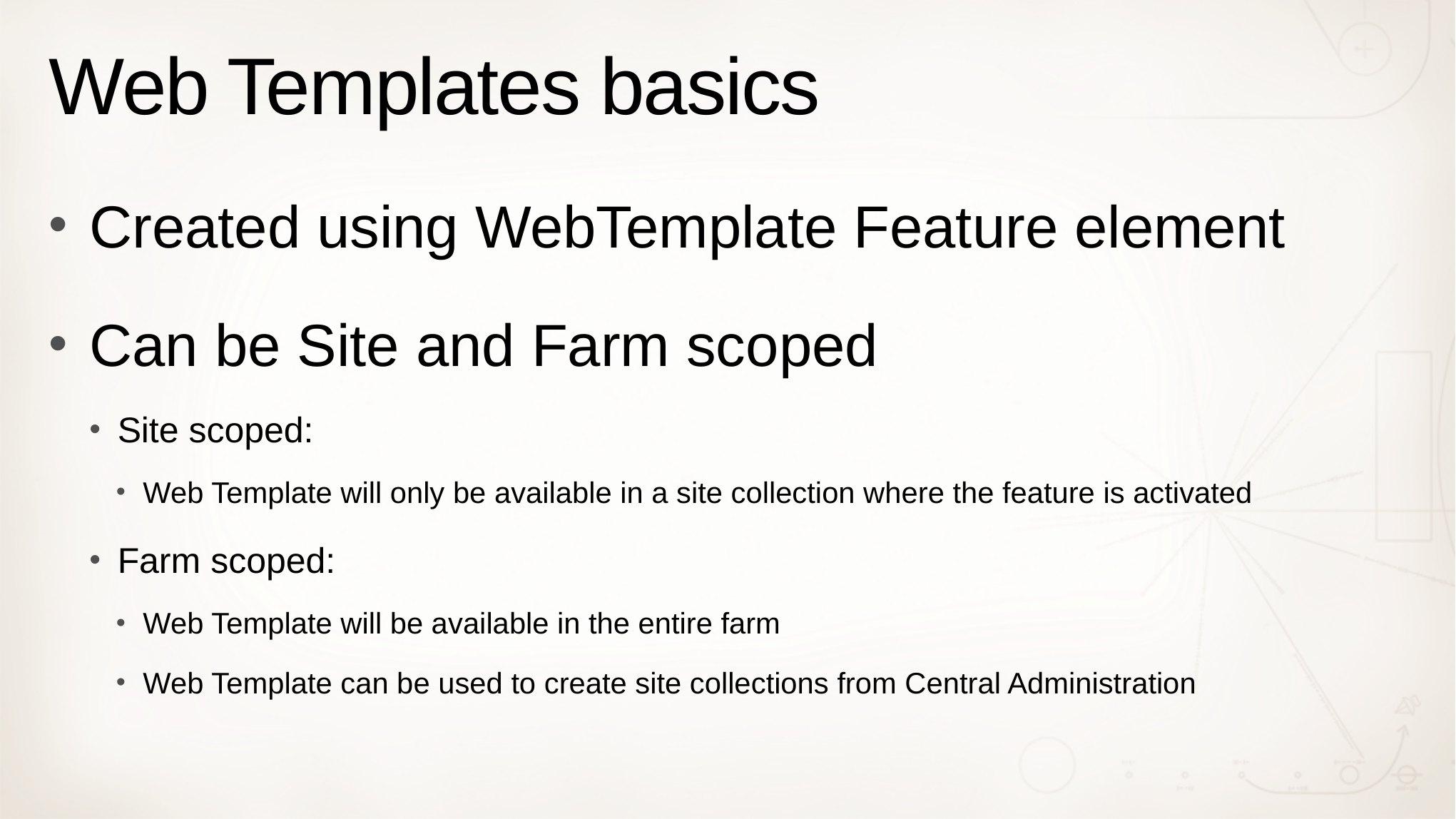

# Web Templates basics
Created using WebTemplate Feature element
Can be Site and Farm scoped
Site scoped:
Web Template will only be available in a site collection where the feature is activated
Farm scoped:
Web Template will be available in the entire farm
Web Template can be used to create site collections from Central Administration